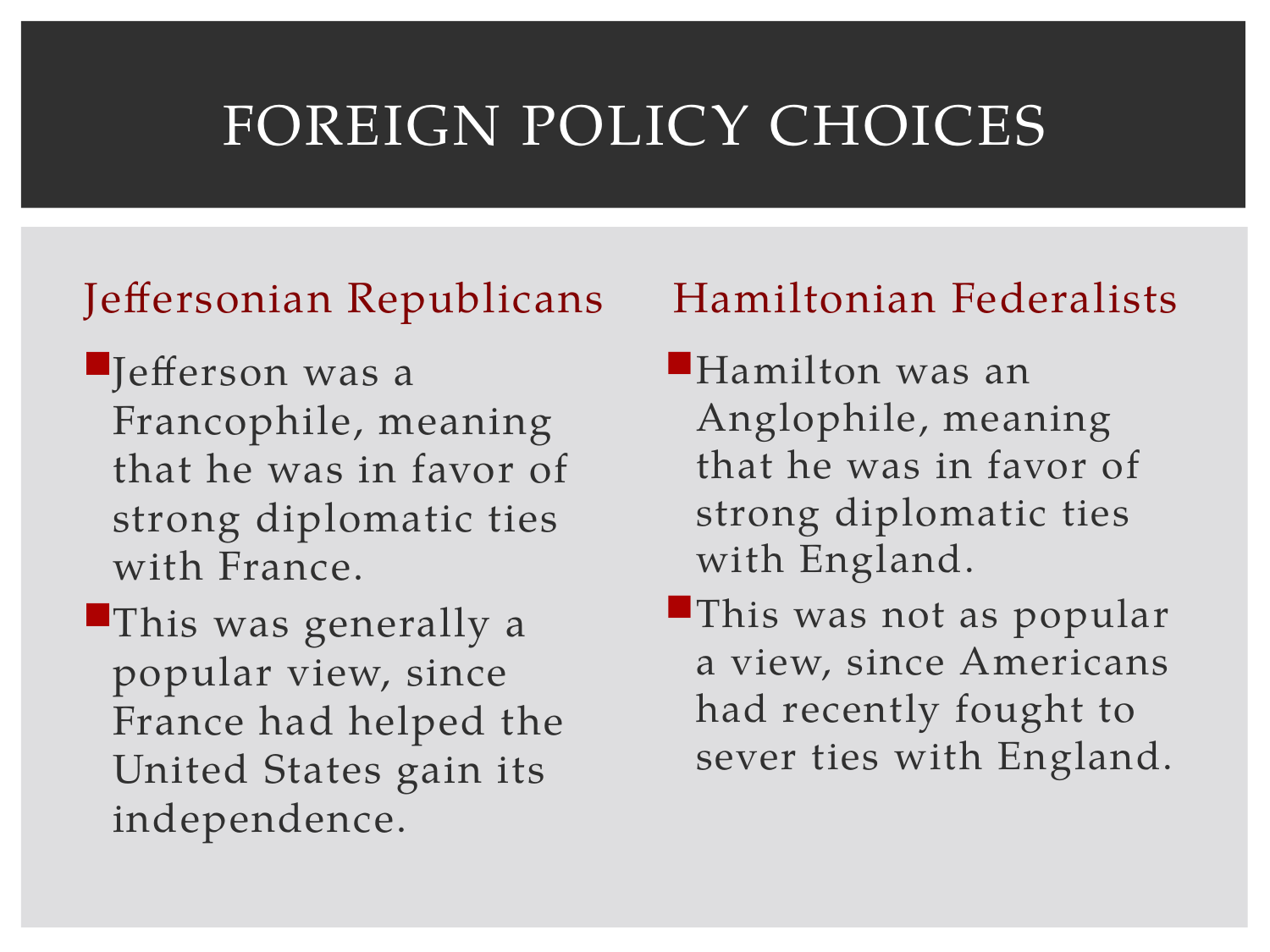

# Foreign Policy choices
Jeffersonian Republicans
Hamiltonian Federalists
Jefferson was a Francophile, meaning that he was in favor of strong diplomatic ties with France.
This was generally a popular view, since France had helped the United States gain its independence.
Hamilton was an Anglophile, meaning that he was in favor of strong diplomatic ties with England.
This was not as popular a view, since Americans had recently fought to sever ties with England.